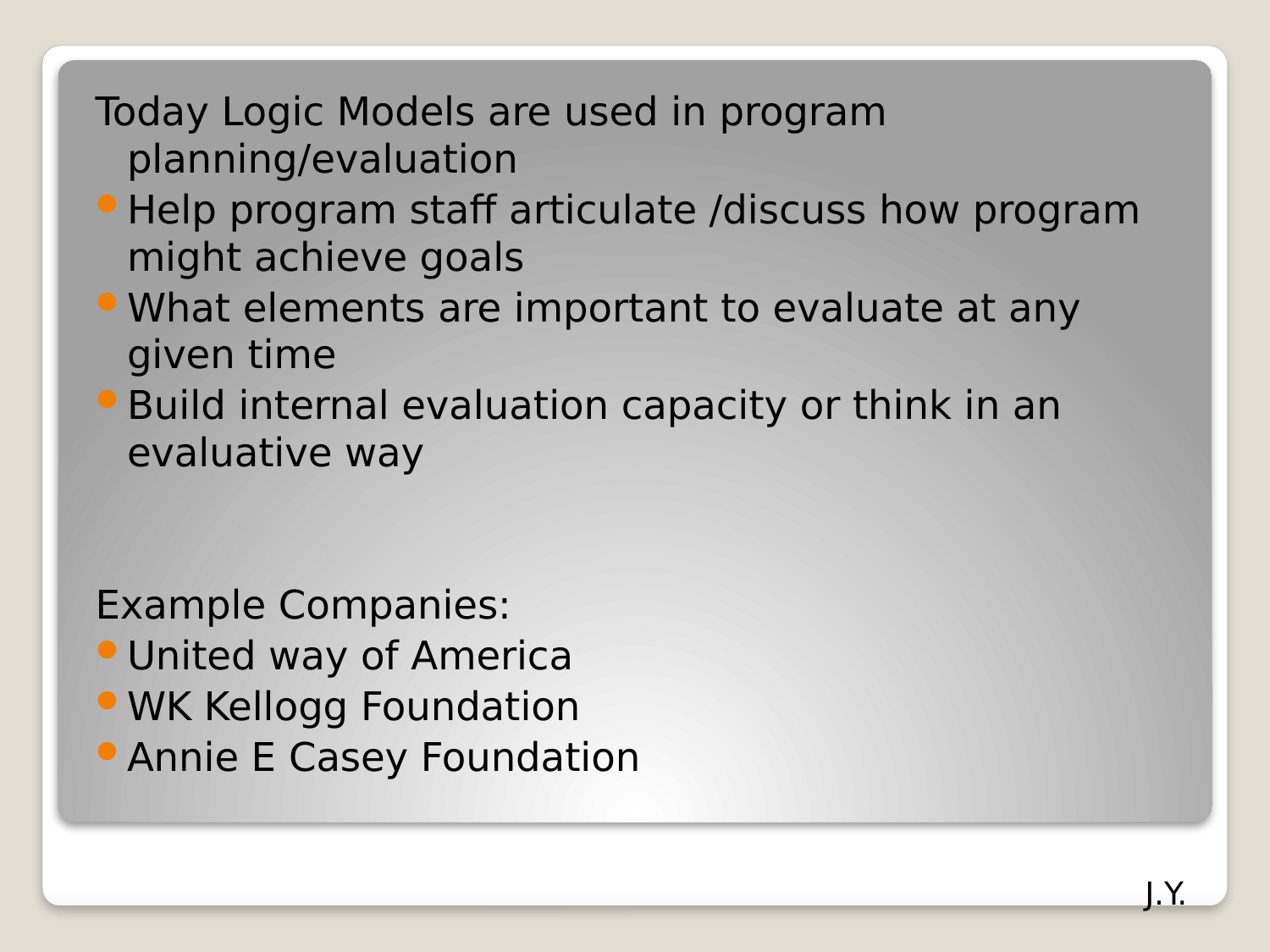

Today Logic Models are used in program planning/evaluation
Help program staff articulate /discuss how program might achieve goals
What elements are important to evaluate at any given time
Build internal evaluation capacity or think in an evaluative way

Example Companies:
United way of America
WK Kellogg Foundation
Annie E Casey Foundation

J.Y.